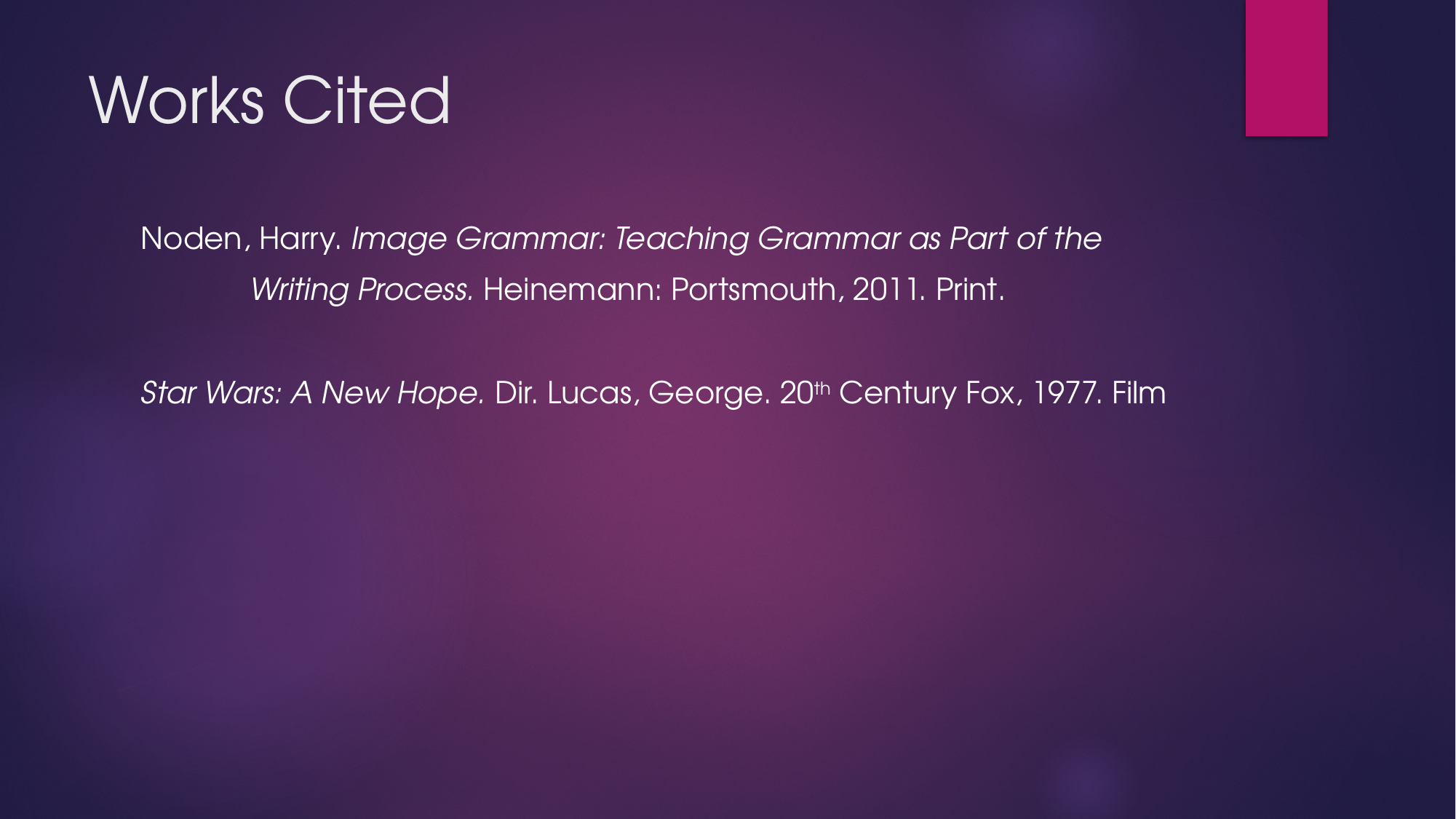

# Works Cited
Noden, Harry. Image Grammar: Teaching Grammar as Part of the
	Writing Process. Heinemann: Portsmouth, 2011. Print.

Star Wars: A New Hope. Dir. Lucas, George. 20th Century Fox, 1977. Film